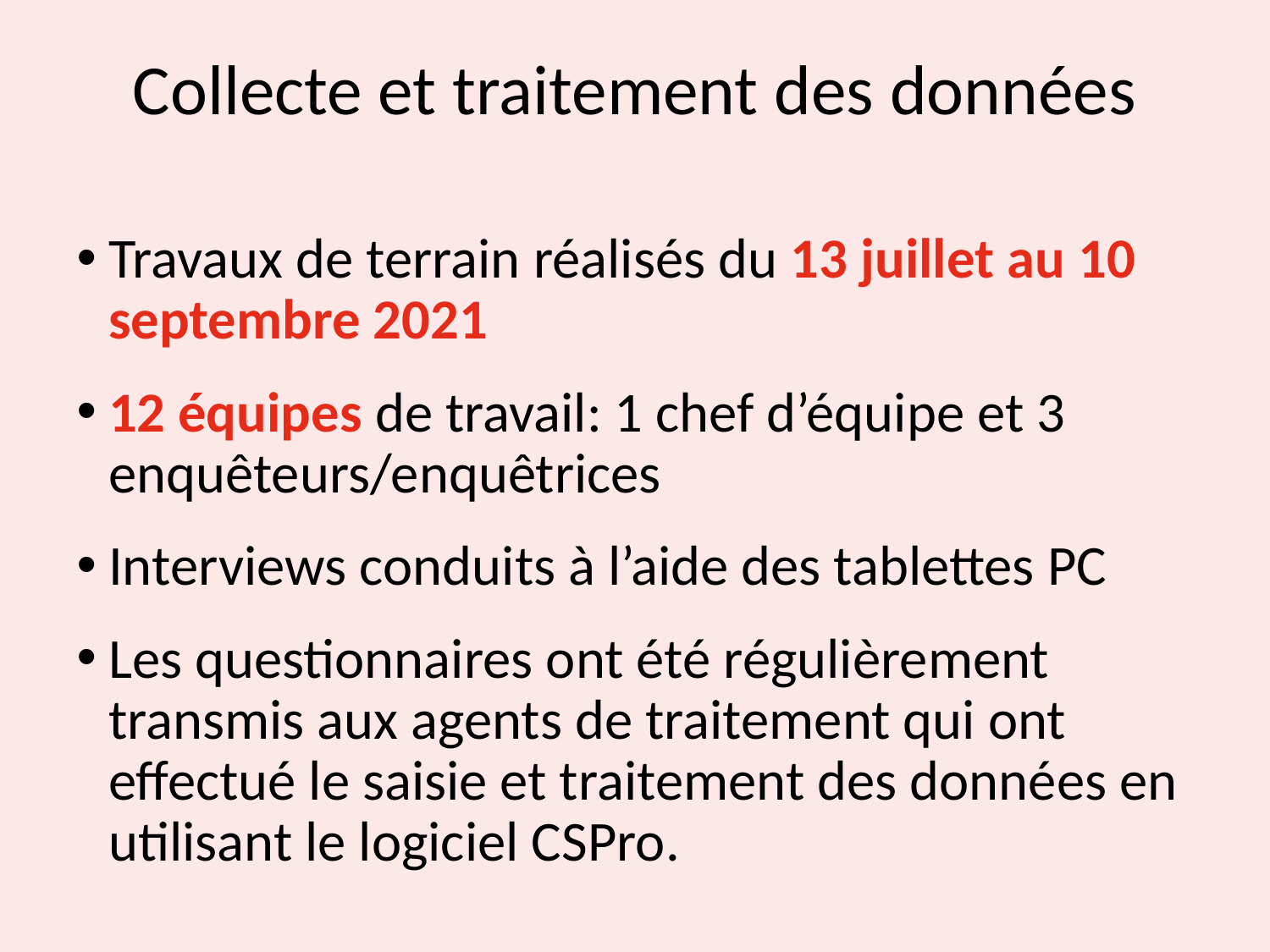

# Collecte et traitement des données
Travaux de terrain réalisés du 13 juillet au 10 septembre 2021
12 équipes de travail: 1 chef d’équipe et 3 enquêteurs/enquêtrices
Interviews conduits à l’aide des tablettes PC
Les questionnaires ont été régulièrement transmis aux agents de traitement qui ont effectué le saisie et traitement des données en utilisant le logiciel CSPro.